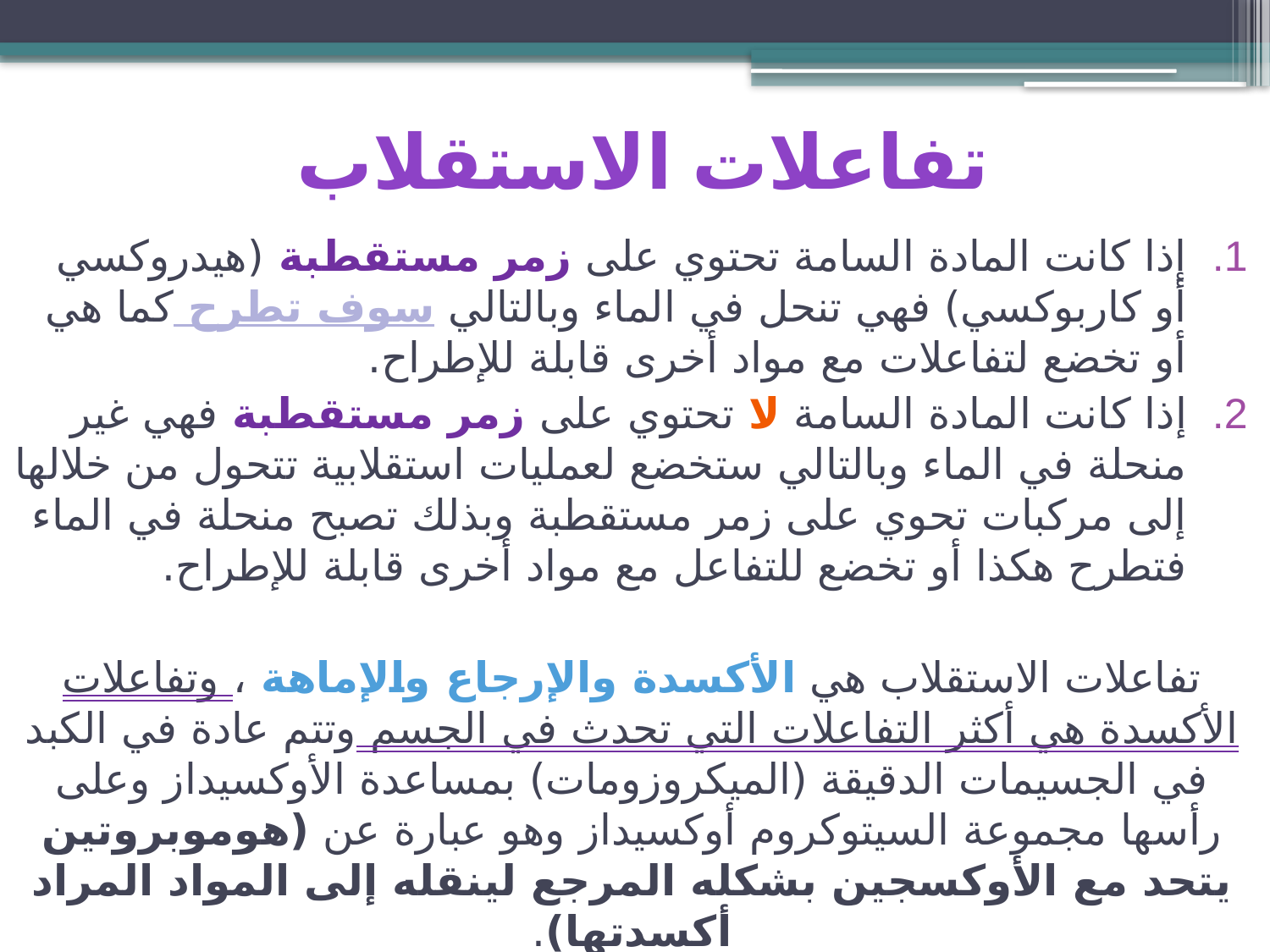

# تفاعلات الاستقلاب
إذا كانت المادة السامة تحتوي على زمر مستقطبة (هيدروكسي أو كاربوكسي) فهي تنحل في الماء وبالتالي سوف تطرح كما هي أو تخضع لتفاعلات مع مواد أخرى قابلة للإطراح.
إذا كانت المادة السامة لا تحتوي على زمر مستقطبة فهي غير منحلة في الماء وبالتالي ستخضع لعمليات استقلابية تتحول من خلالها إلى مركبات تحوي على زمر مستقطبة وبذلك تصبح منحلة في الماء فتطرح هكذا أو تخضع للتفاعل مع مواد أخرى قابلة للإطراح.

تفاعلات الاستقلاب هي الأكسدة والإرجاع والإماهة ، وتفاعلات الأكسدة هي أكثر التفاعلات التي تحدث في الجسم وتتم عادة في الكبد في الجسيمات الدقيقة (الميكروزومات) بمساعدة الأوكسيداز وعلى رأسها مجموعة السيتوكروم أوكسيداز وهو عبارة عن (هوموبروتين يتحد مع الأوكسجين بشكله المرجع لينقله إلى المواد المراد أكسدتها).